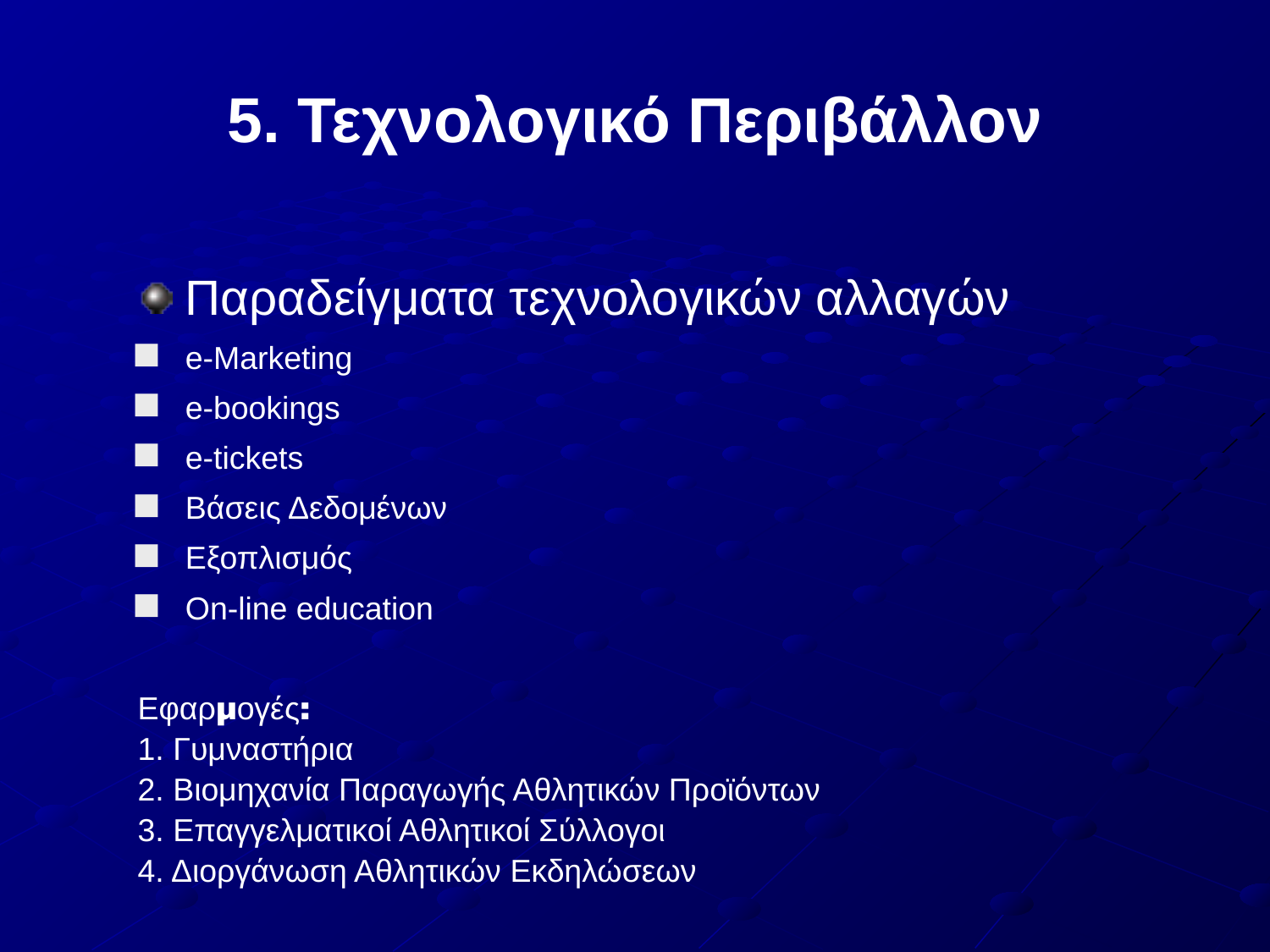

# 5. Τεχνολογικό Περιβάλλον
Παραδείγματα τεχνολογικών αλλαγών
e-Marketing
e-bookings
e-tickets
Βάσεις Δεδομένων
Εξοπλισμός
On-line education

Εφαρμογές:
1. Γυμναστήρια
2. Βιομηχανία Παραγωγής Αθλητικών Προϊόντων
3. Επαγγελματικοί Αθλητικοί Σύλλογοι
4. Διοργάνωση Αθλητικών Εκδηλώσεων